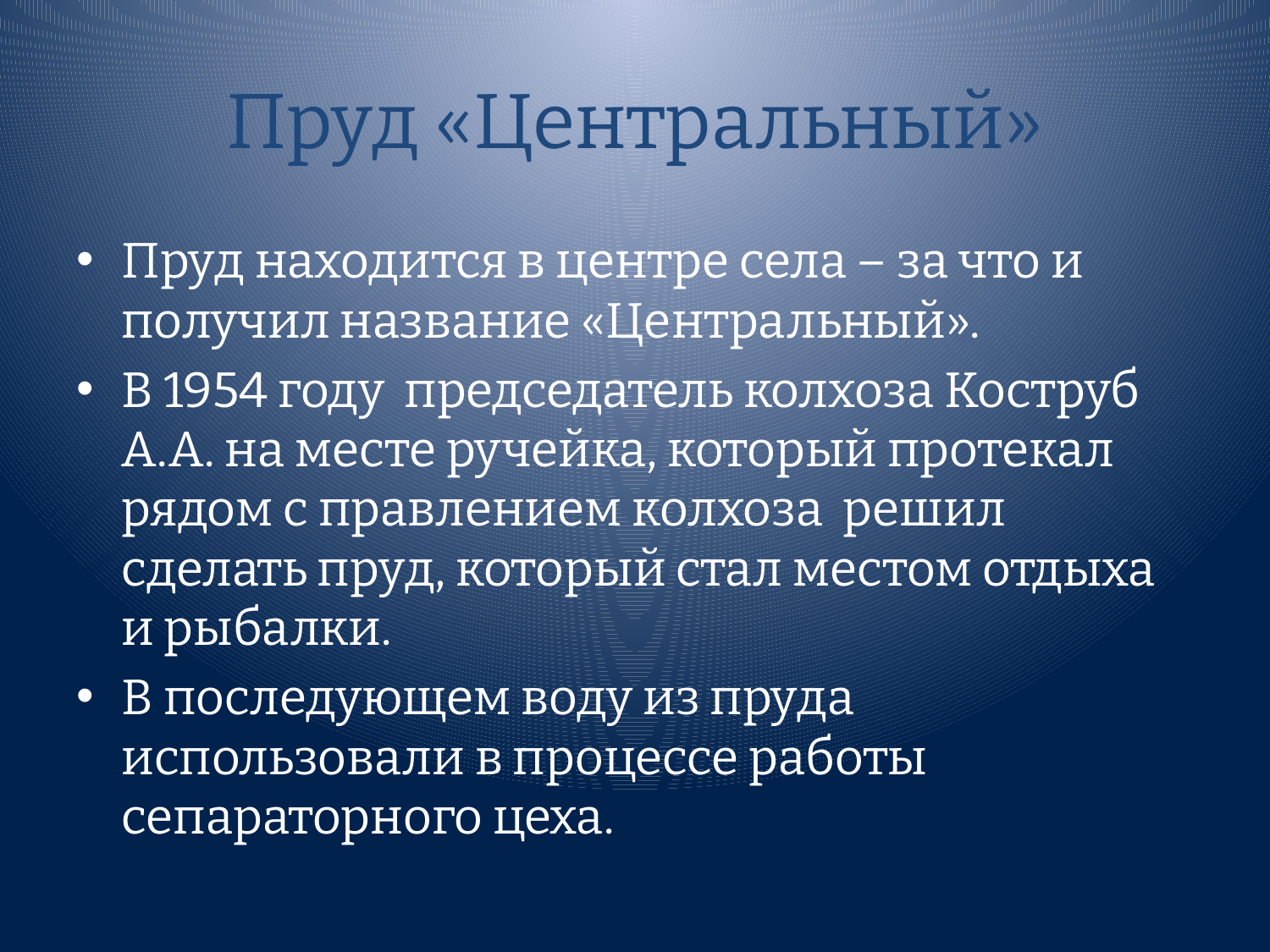

# Пруд «Центральный»
Пруд находится в центре села – за что и получил название «Центральный».
В 1954 году  председатель колхоза Коструб А.А. на месте ручейка, который протекал рядом с правлением колхоза  решил сделать пруд, который стал местом отдыха и рыбалки.
В последующем воду из пруда использовали в процессе работы сепараторного цеха.